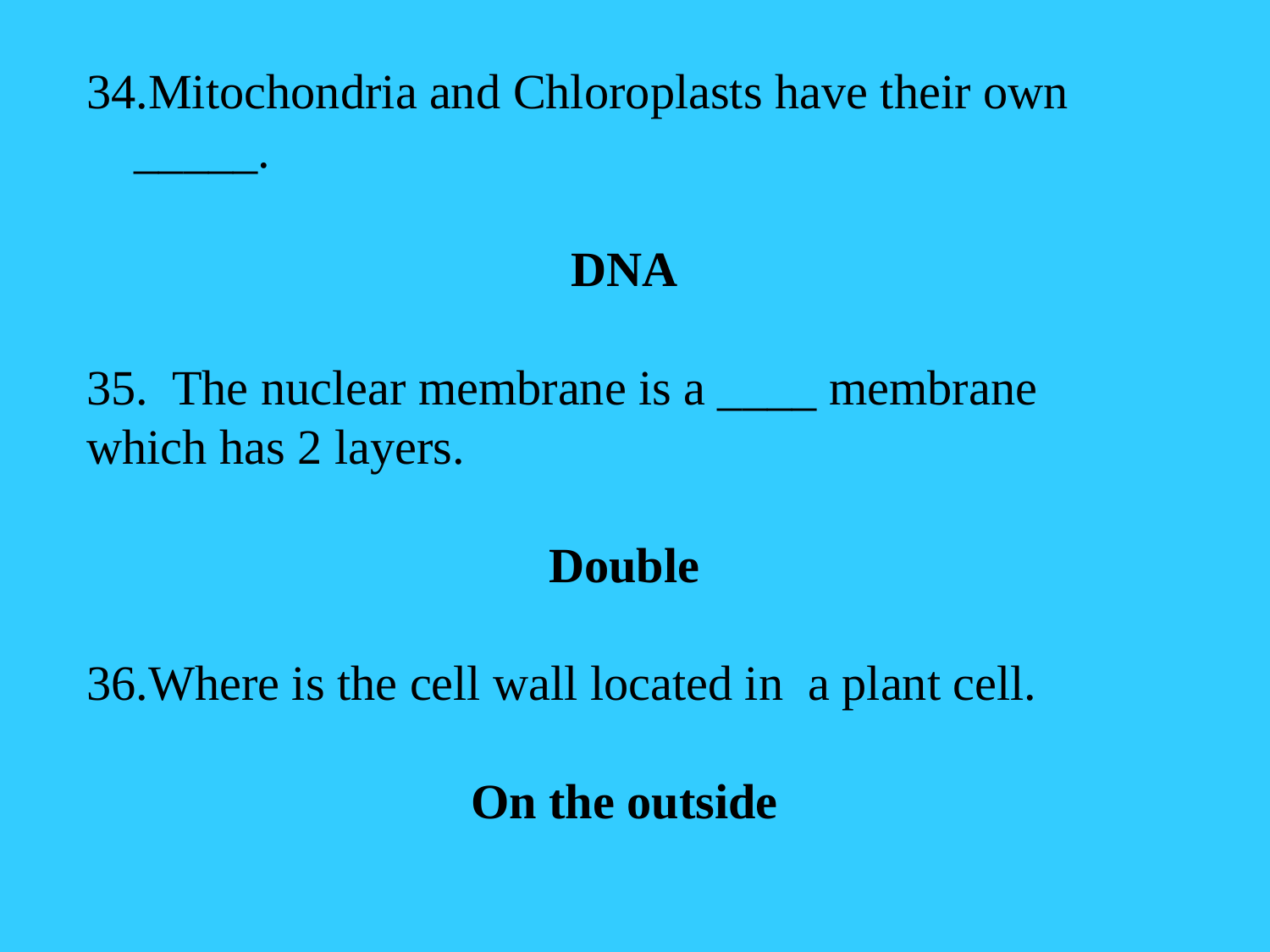

Mitochondria and Chloroplasts have their own _____.

DNA

35.  The nuclear membrane is a ____ membrane which has 2 layers.

 Double

Where is the cell wall located in  a plant cell.

On the outside